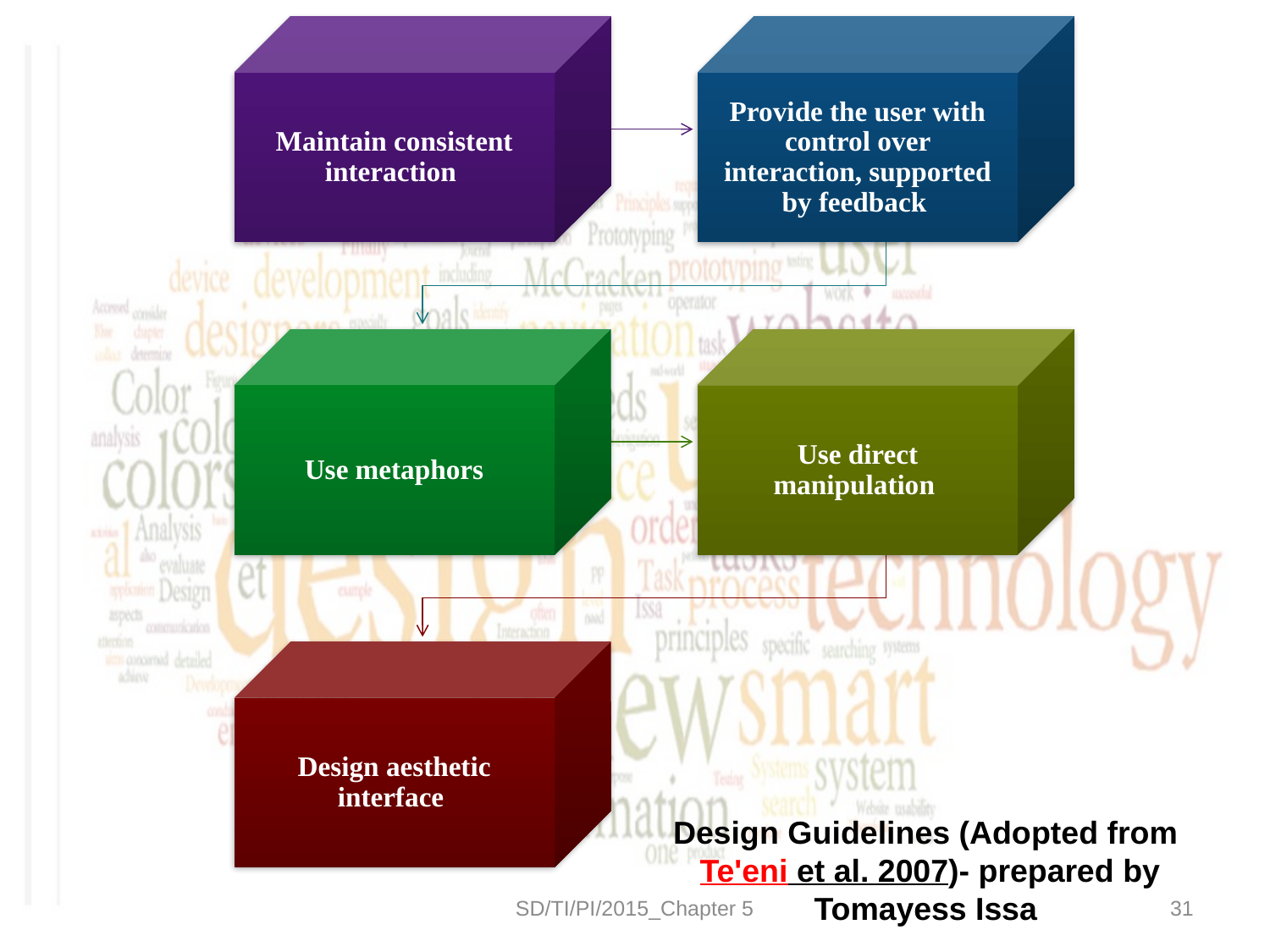

Maintain consistent interaction

Provide the user with control over interaction, supported by feedback

Use metaphors

Use direct manipulation
Design aesthetic interface
Design Guidelines (Adopted from Te'eni et al. 2007)- prepared by Tomayess Issa
SD/TI/PI/2015_Chapter 5
31